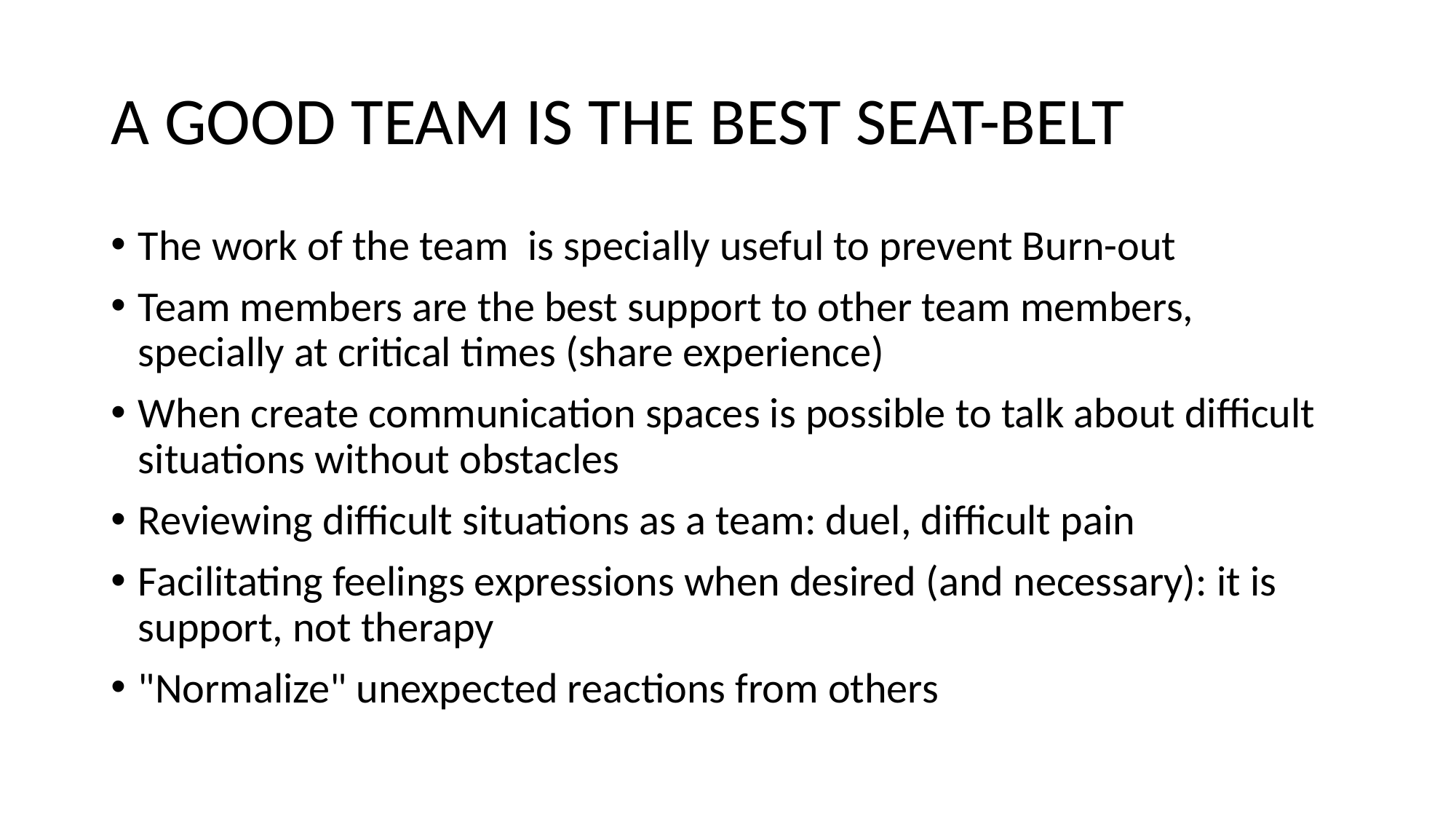

# A GOOD TEAM IS THE BEST SEAT-BELT
The work of the team  is specially useful to prevent Burn-out
Team members are the best support to other team members, specially at critical times (share experience)
When create communication spaces is possible to talk about difficult situations without obstacles
Reviewing difficult situations as a team: duel, difficult pain
Facilitating feelings expressions when desired (and necessary): it is support, not therapy
"Normalize" unexpected reactions from others